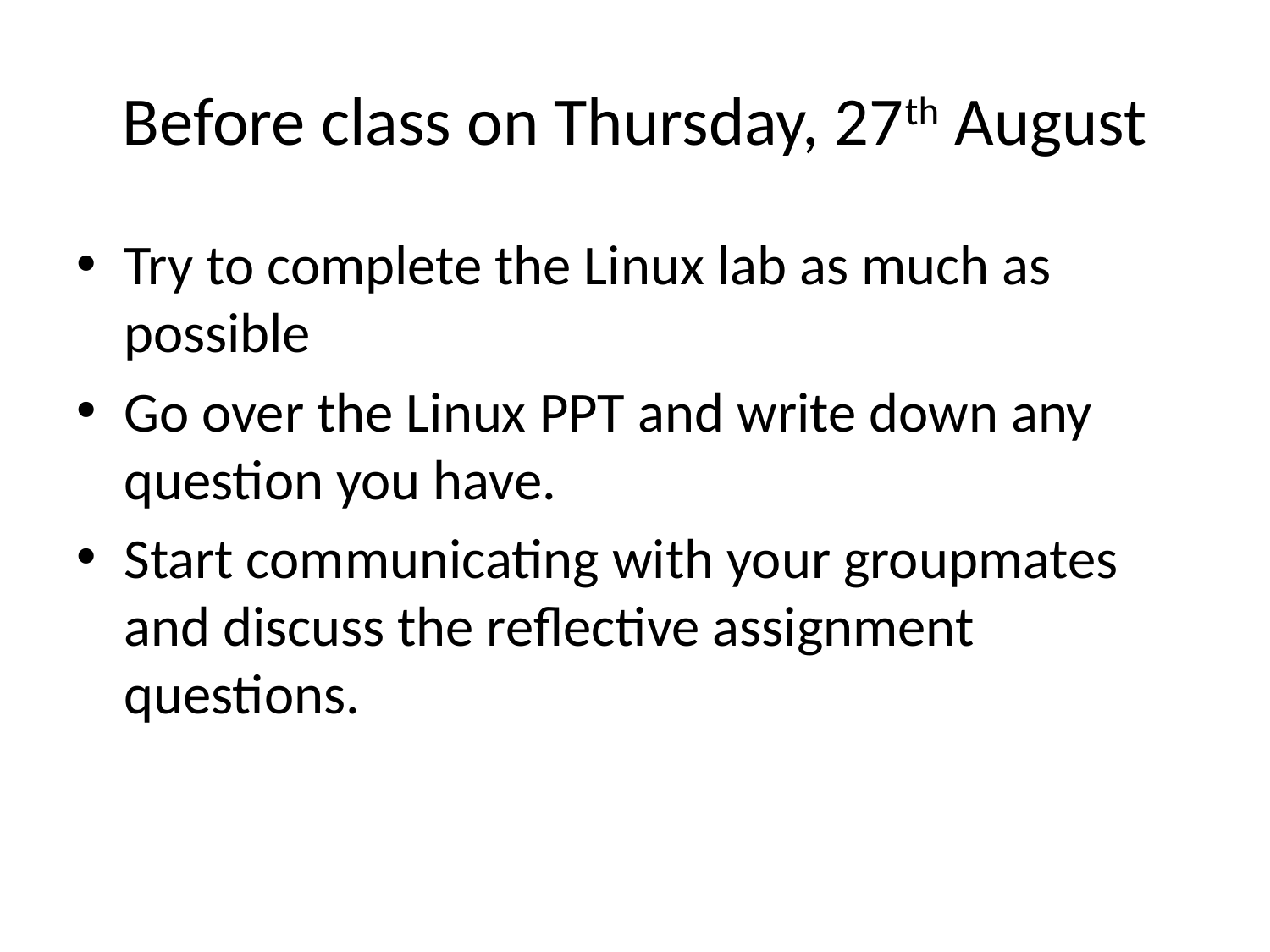

# Before class on Thursday, 27th August
Try to complete the Linux lab as much as possible
Go over the Linux PPT and write down any question you have.
Start communicating with your groupmates and discuss the reflective assignment questions.